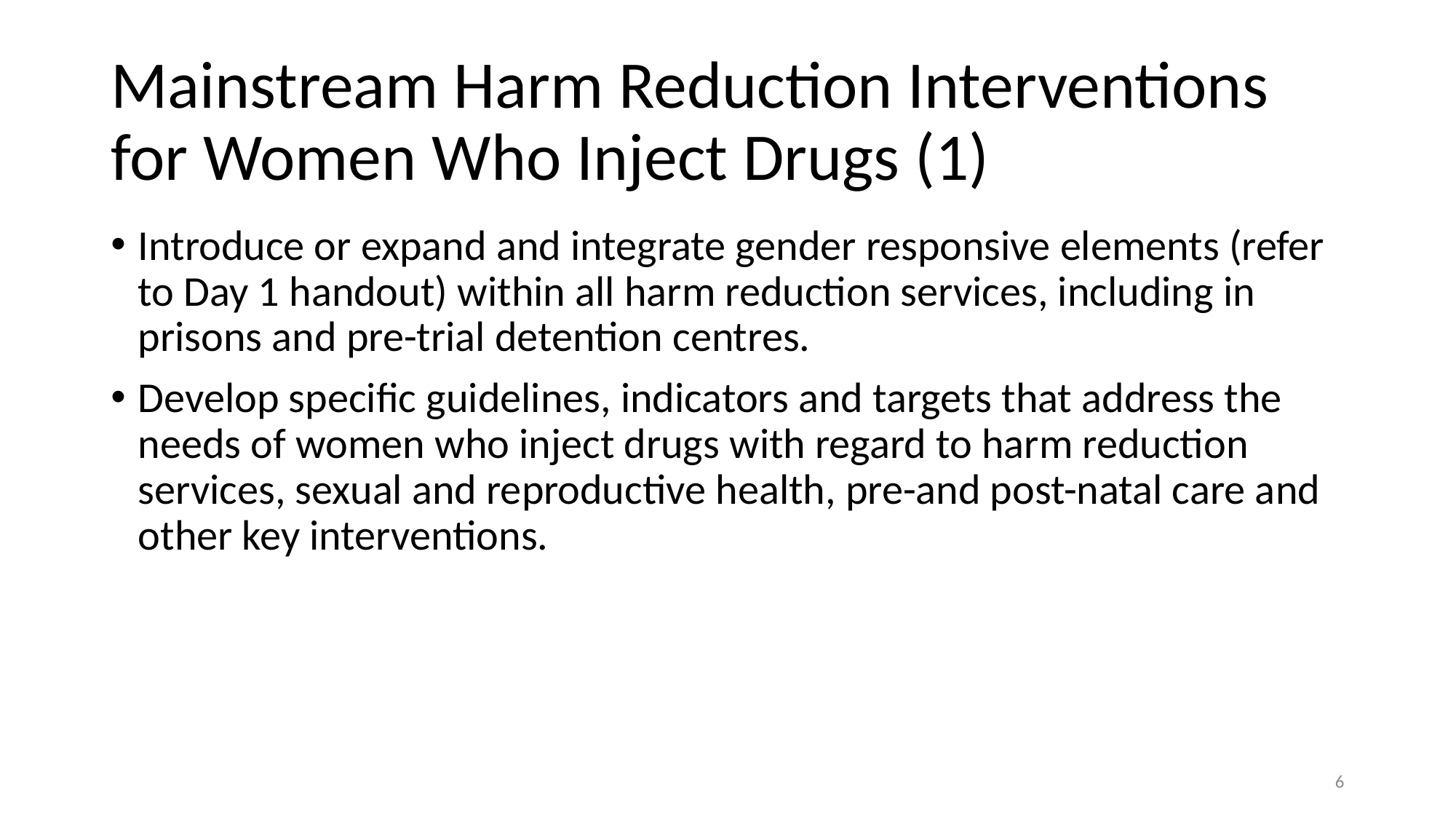

# Mainstream Harm Reduction Interventions for Women Who Inject Drugs (1)
Introduce or expand and integrate gender responsive elements (refer to Day 1 handout) within all harm reduction services, including in prisons and pre-trial detention centres.
Develop specific guidelines, indicators and targets that address the needs of women who inject drugs with regard to harm reduction services, sexual and reproductive health, pre-and post-natal care and other key interventions.
6